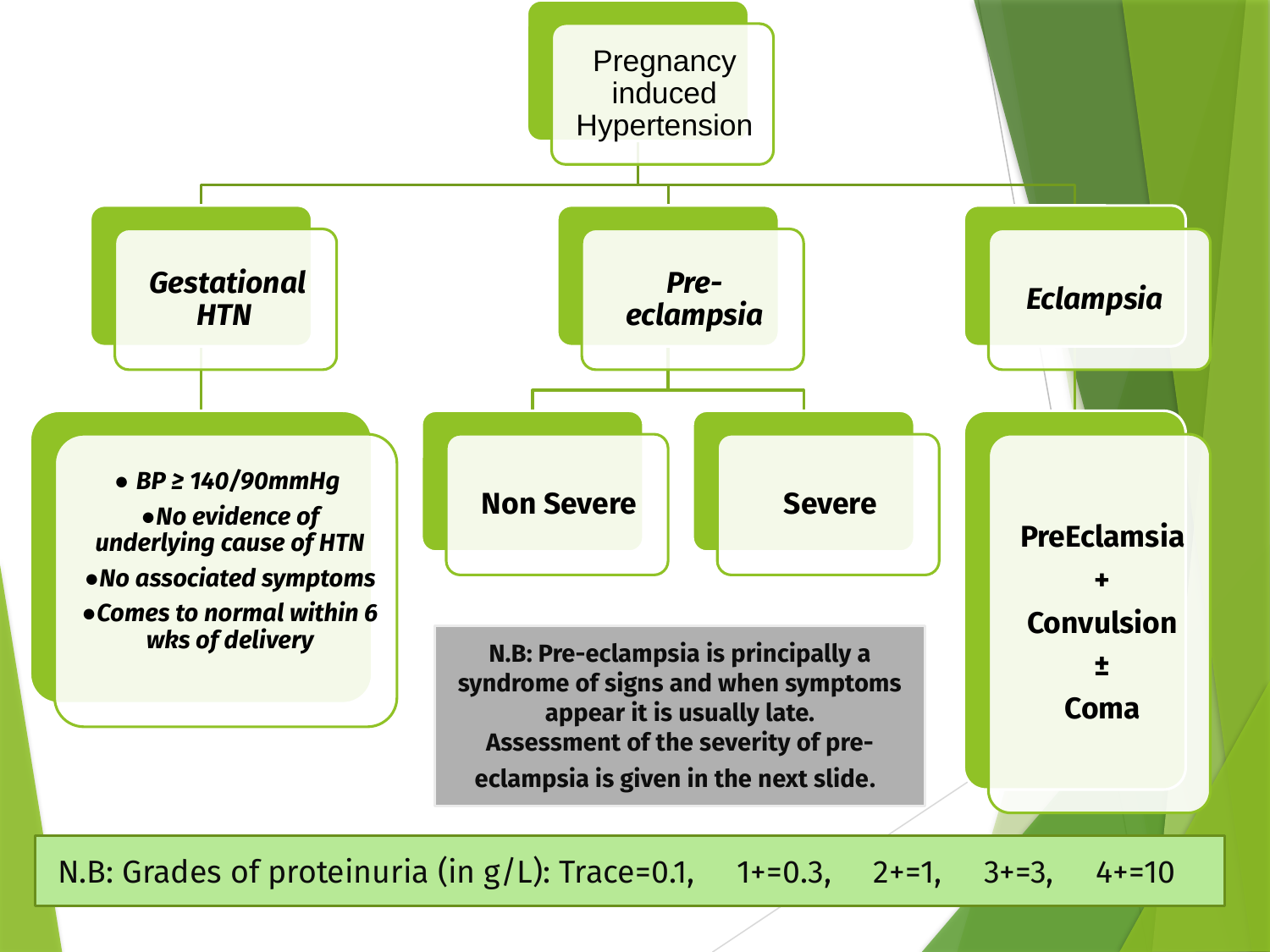

Pregnancy induced Hypertension
Gestational HTN
● BP ≥ 140/90mmHg
●No evidence of underlying cause of HTN
●No associated symptoms
●Comes to normal within 6 wks of delivery

Pre-eclampsia
Non Severe
Severe
Eclampsia
PreEclamsia
+
Convulsion
±
Coma
N.B: Pre-eclampsia is principally a syndrome of signs and when symptoms appear it is usually late.
Assessment of the severity of pre-eclampsia is given in the next slide.
N.B: Grades of proteinuria (in g/L): Trace=0.1,     1+=0.3,     2+=1,     3+=3,     4+=10